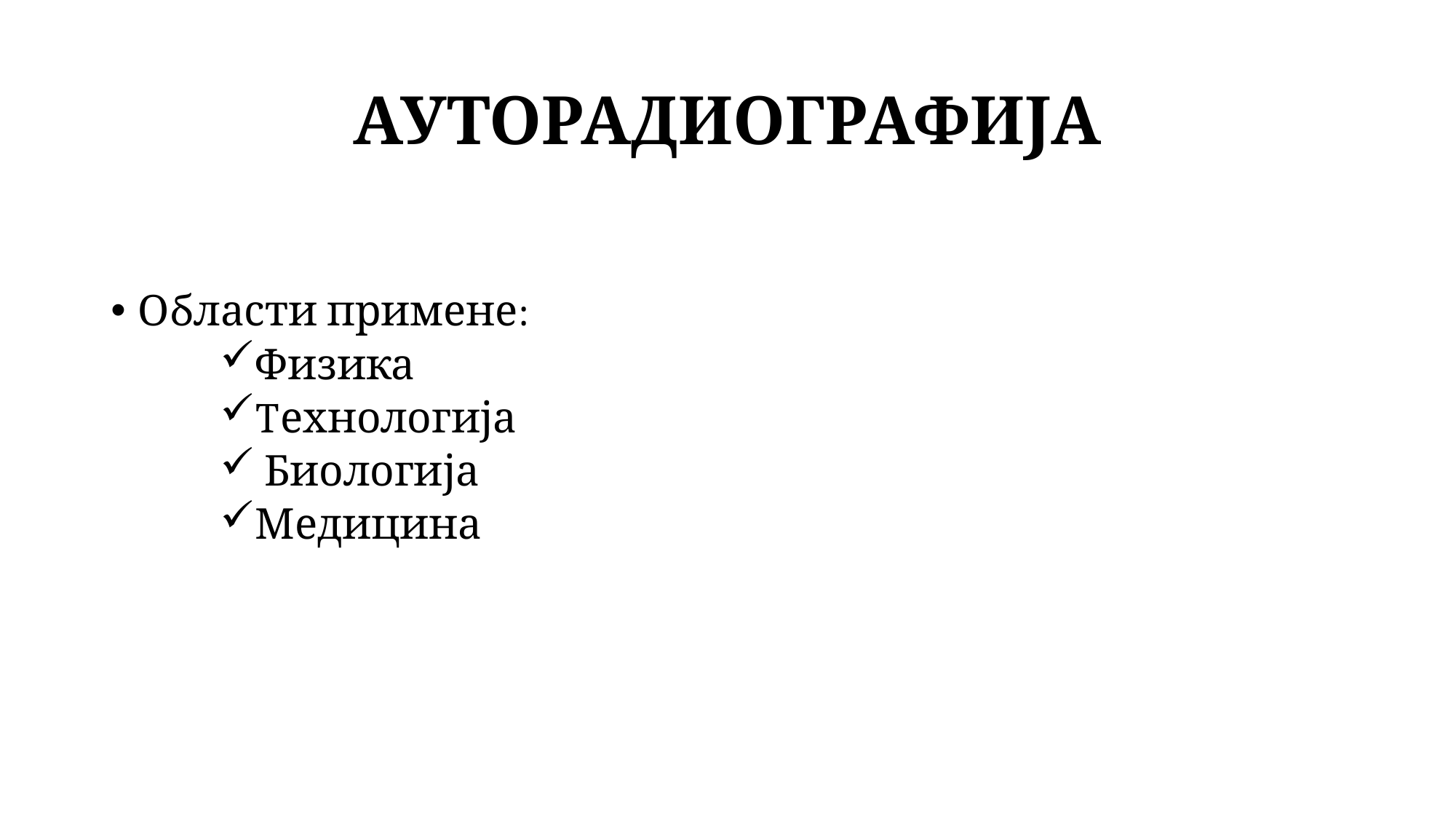

# АУТОРАДИОГРАФИЈА

Области примене:
Физика
Tехнологија
 Биологија
Медицина